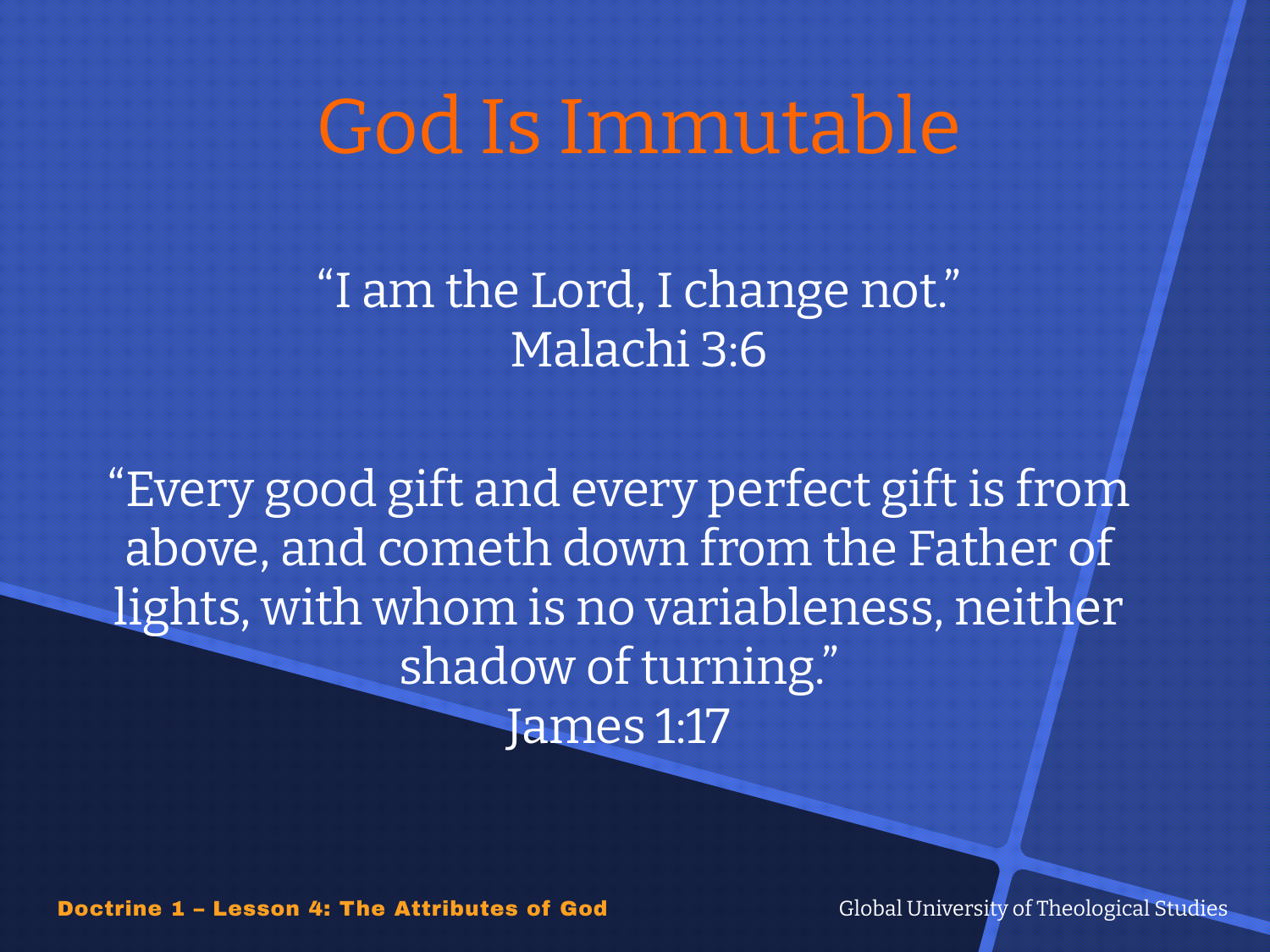

God Is Immutable
“I am the Lord, I change not.”
Malachi 3:6
“Every good gift and every perfect gift is from above, and cometh down from the Father of lights, with whom is no variableness, neither shadow of turning.”
James 1:17
Doctrine 1 – Lesson 4: The Attributes of God                             Global University of Theological Studies